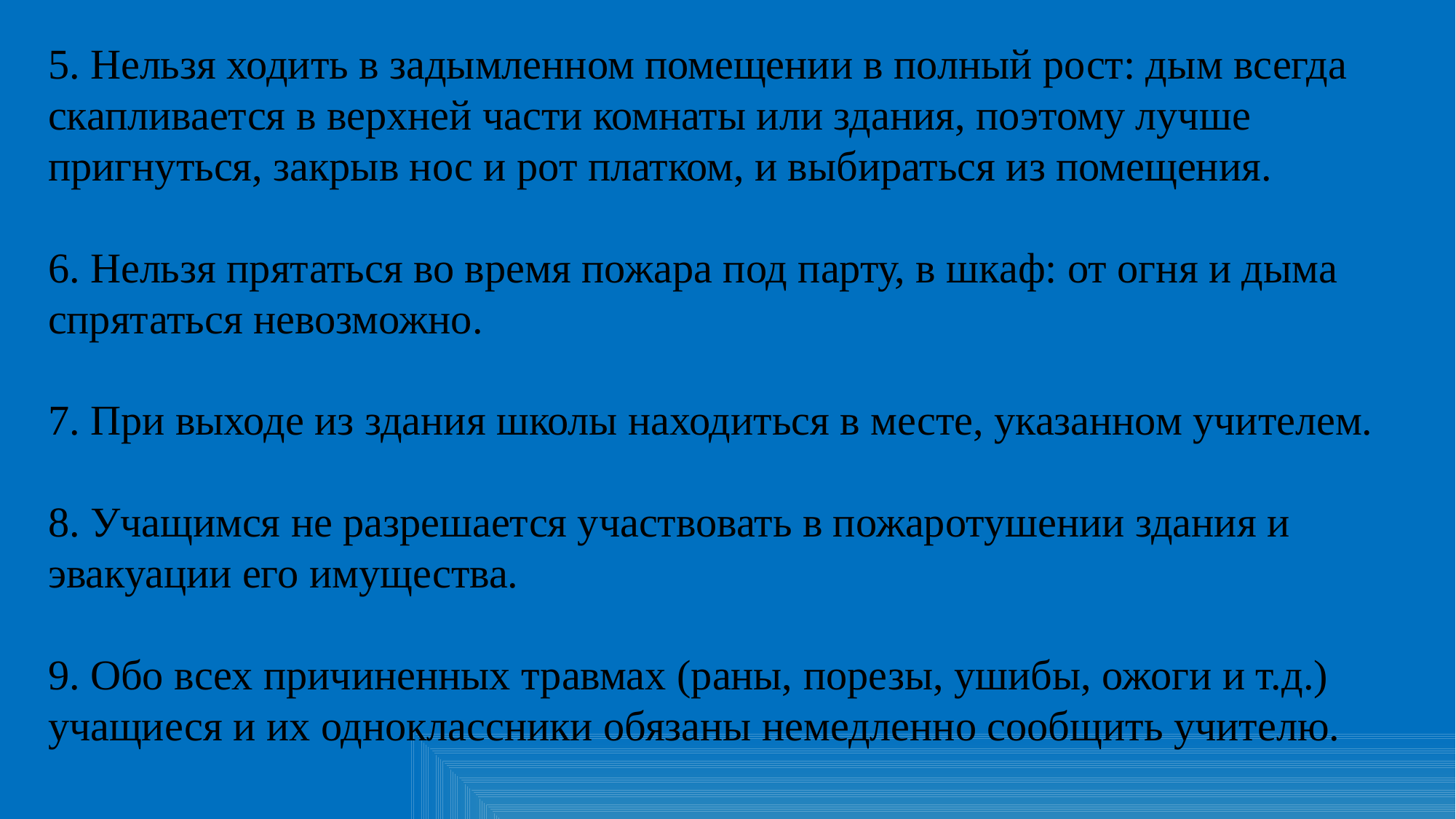

5. Нельзя ходить в задымленном помещении в полный рост: дым всегда скапливается в верхней части комнаты или здания, поэтому лучше пригнуться, закрыв нос и рот платком, и выбираться из помещения.
6. Нельзя прятаться во время пожара под парту, в шкаф: от огня и дыма спрятаться невозможно.
7. При выходе из здания школы находиться в месте, указанном учителем.
8. Учащимся не разрешается участвовать в пожаротушении здания и эвакуации его имущества.
9. Обо всех причиненных травмах (раны, порезы, ушибы, ожоги и т.д.) учащиеся и их одноклассники обязаны немедленно сообщить учителю.